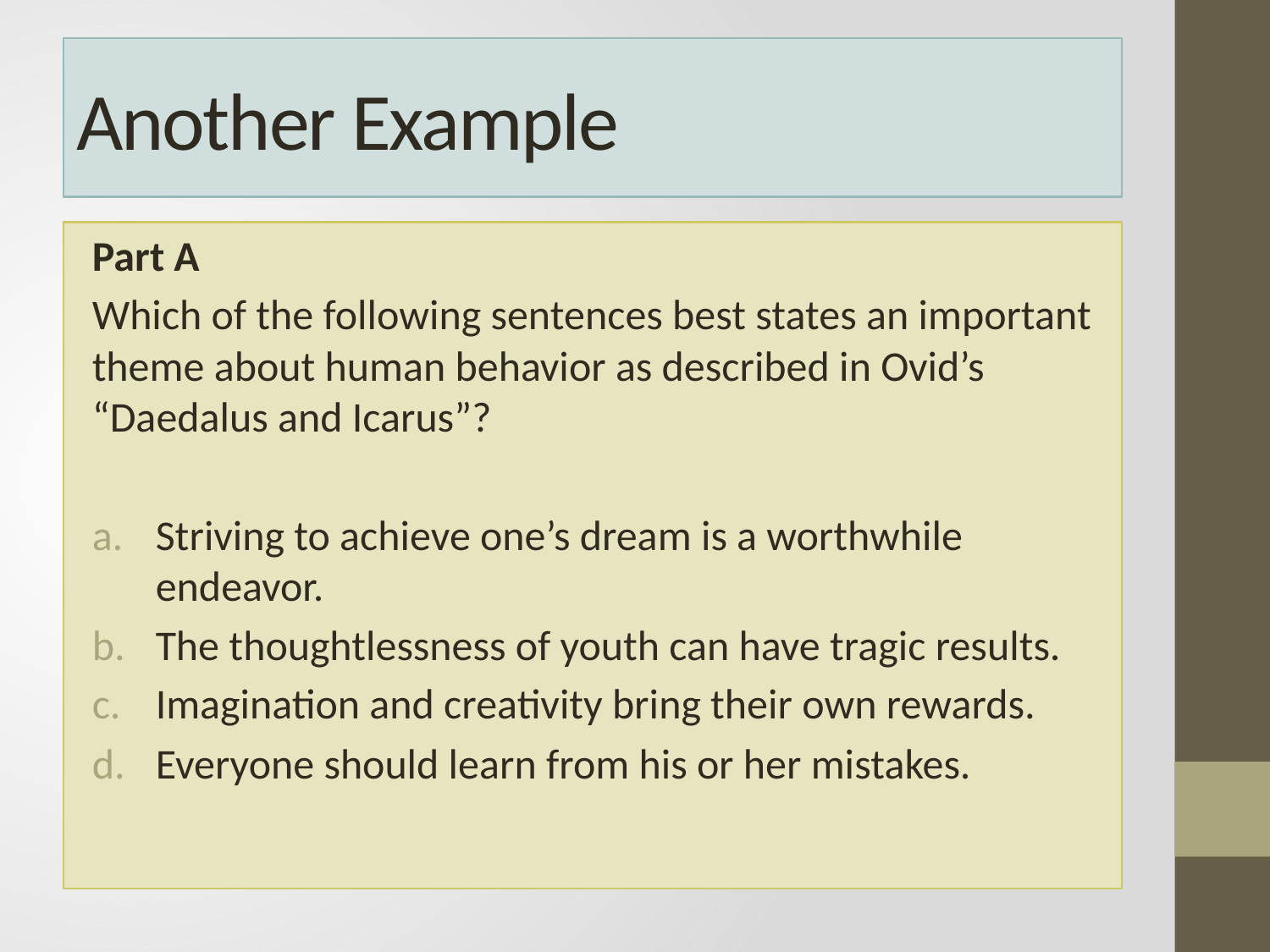

# Another Example
Part A
Which of the following sentences best states an important theme about human behavior as described in Ovid’s “Daedalus and Icarus”?

Striving to achieve one’s dream is a worthwhile endeavor.
The thoughtlessness of youth can have tragic results.
Imagination and creativity bring their own rewards.
Everyone should learn from his or her mistakes.